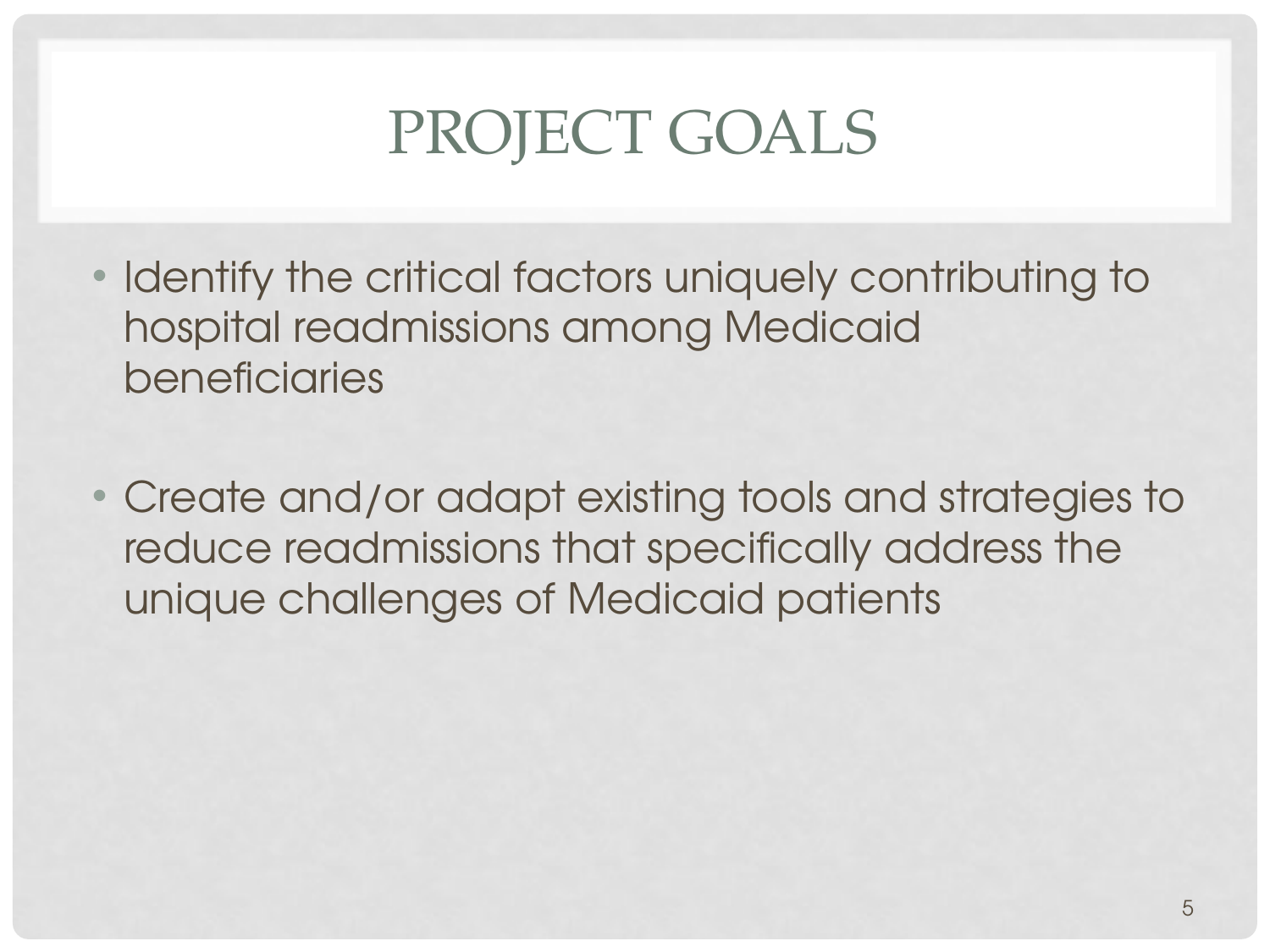

# Project goals
Identify the critical factors uniquely contributing to hospital readmissions among Medicaid beneficiaries

Create and/or adapt existing tools and strategies to reduce readmissions that specifically address the unique challenges of Medicaid patients
5